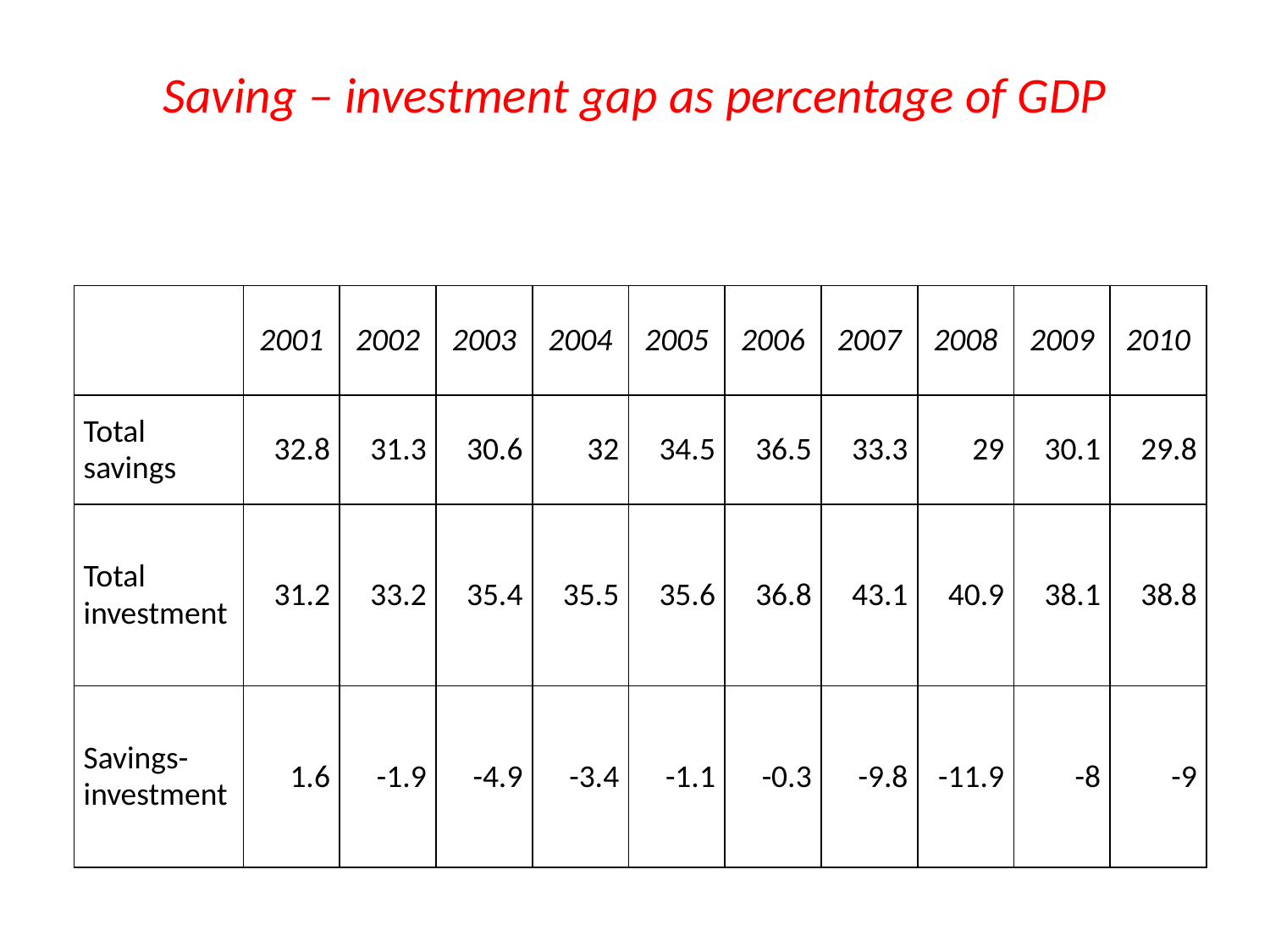

# Saving – investment gap as percentage of GDP
|  | 2001 | 2002 | 2003 | 2004 | 2005 | 2006 | 2007 | 2008 | 2009 | 2010 |
| --- | --- | --- | --- | --- | --- | --- | --- | --- | --- | --- |
| Total savings | 32.8 | 31.3 | 30.6 | 32 | 34.5 | 36.5 | 33.3 | 29 | 30.1 | 29.8 |
| Total investment | 31.2 | 33.2 | 35.4 | 35.5 | 35.6 | 36.8 | 43.1 | 40.9 | 38.1 | 38.8 |
| Savings-investment | 1.6 | -1.9 | -4.9 | -3.4 | -1.1 | -0.3 | -9.8 | -11.9 | -8 | -9 |